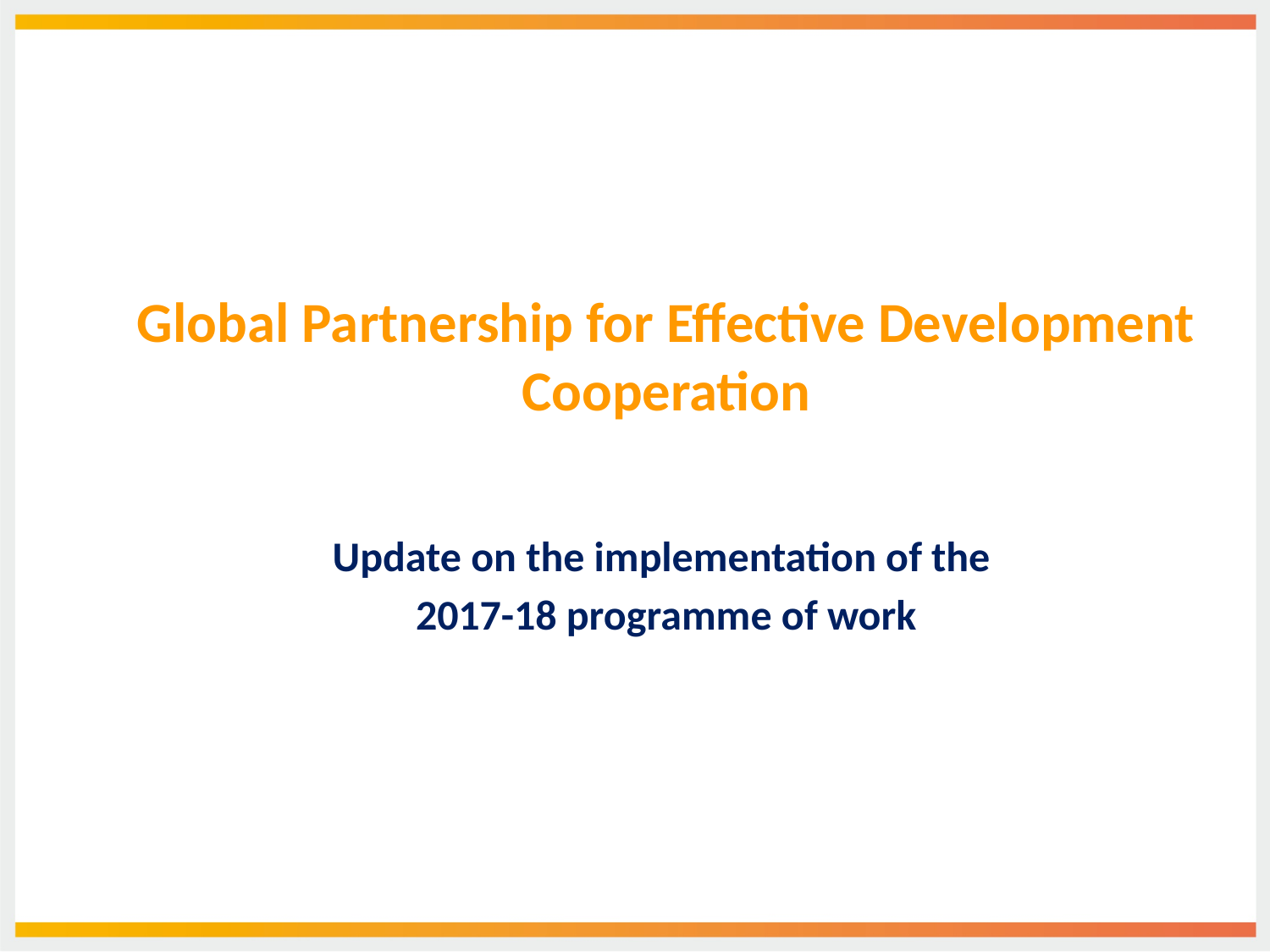

#

Global Partnership for Effective Development Cooperation

Update on the implementation of the
2017-18 programme of work